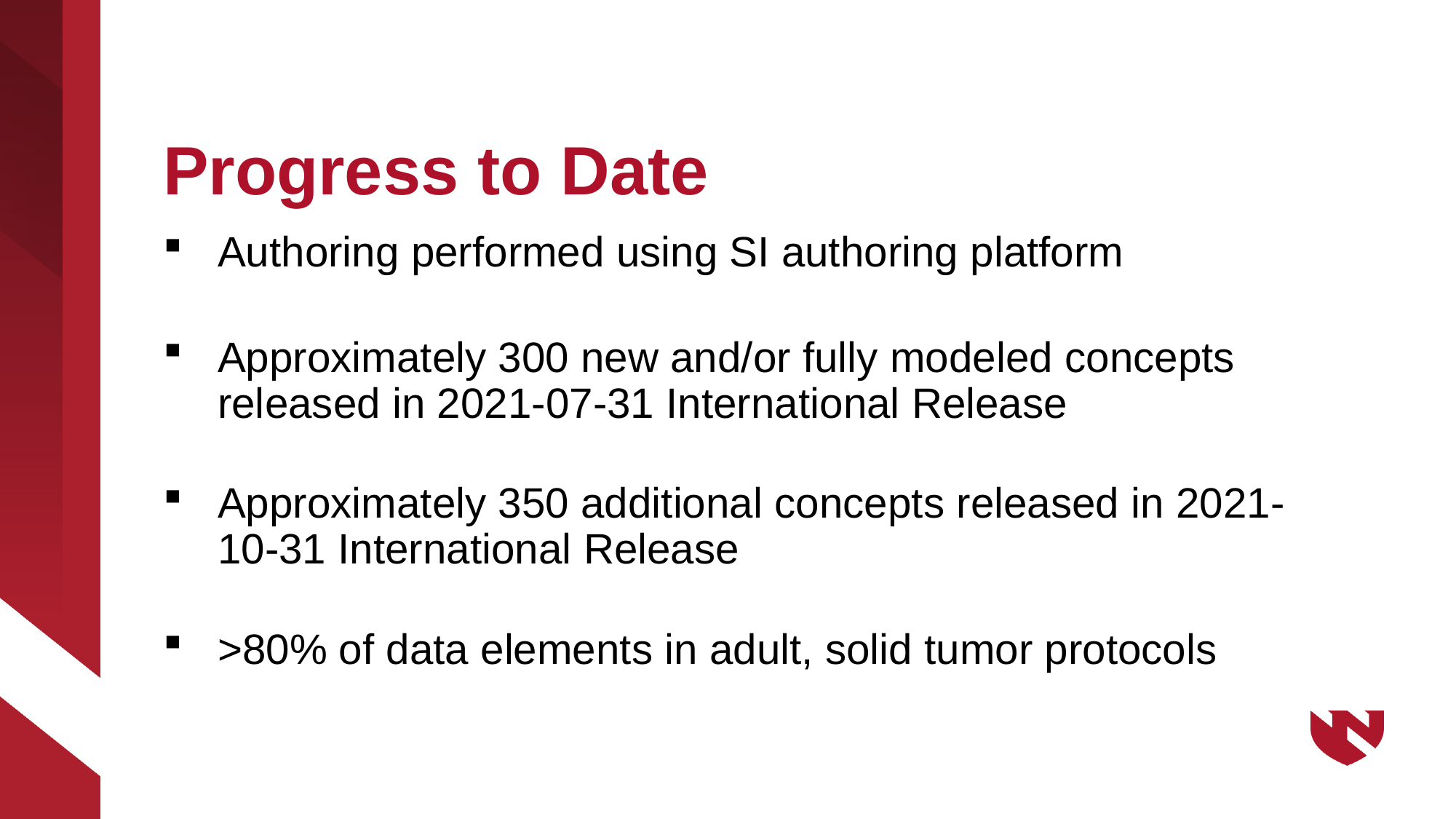

# Progress to Date
Authoring performed using SI authoring platform
Approximately 300 new and/or fully modeled concepts released in 2021-07-31 International Release
Approximately 350 additional concepts released in 2021-10-31 International Release
>80% of data elements in adult, solid tumor protocols